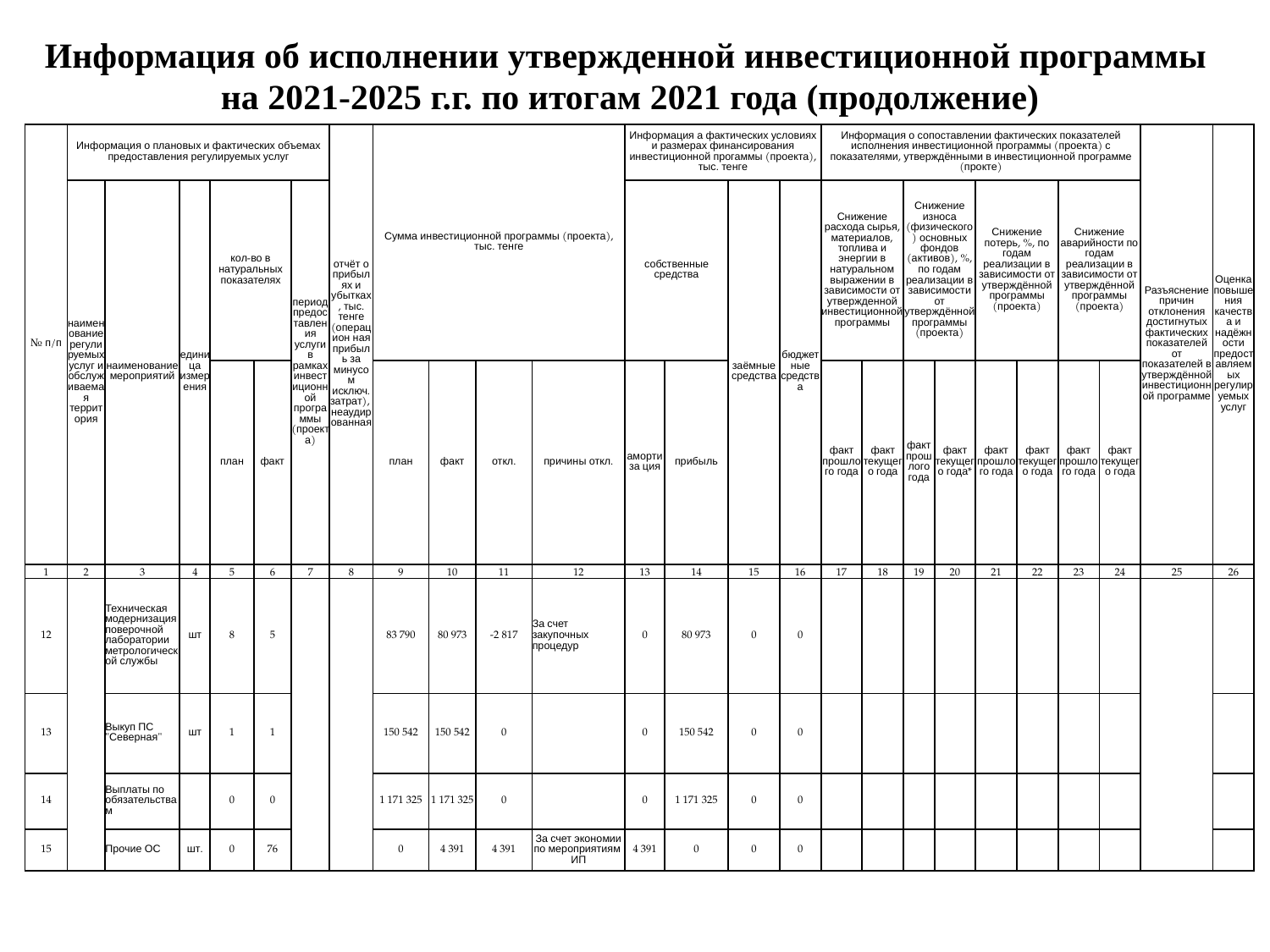

Информация об исполнении утвержденной инвестиционной программы
на 2021-2025 г.г. по итогам 2021 года (продолжение)
| № п/п | Информация о плановых и фактических объемах предоставления регулируемых услуг |  |  |  |  |  | отчёт о прибылях и убытках, тыс. тенге (операцион ная прибыль за минусом исключ. затрат), неаудированная | Сумма инвестиционной программы (проекта), тыс. тенге |  |  |  | Информация а фактических условиях и размерах финансирования инвестиционной прогаммы (проекта), тыс. тенге |  |  |  | Информация о сопоставлении фактических показателей исполнения инвестиционной программы (проекта) с показателями, утверждёнными в инвестиционной программе (прокте) |  |  |  |  |  |  |  | Разъяснение причин отклонения достигнутых фактических показателей от показателей в утверждённой инвестиционной программе | Оценка повышения качества и надёжности предоставляемых регулируемых услуг |
| --- | --- | --- | --- | --- | --- | --- | --- | --- | --- | --- | --- | --- | --- | --- | --- | --- | --- | --- | --- | --- | --- | --- | --- | --- | --- |
|  | наименование регулируемых услуг и обслуживаемая территория | наименование мероприятий | едини ца измерения | кол-во в натуральных показателях |  | период предоставления услуги в рамках инвестиционной программы (проекта) |  |  |  |  |  | собственные средства |  | заёмные средства | бюджетные средства | Снижение расхода сырья, материалов, топлива и энергии в натуральном выражении в зависимости от утвержденной инвестиционной программы |  | Снижение износа (физического) основных фондов (активов), %, по годам реализации в зависимости от утверждённой программы (проекта) |  | Снижение потерь, %, по годам реализации в зависимости от утверждённой программы (проекта) |  | Снижение аварийности по годам реализации в зависимости от утверждённой программы (проекта) |  |  |  |
|  |  |  |  | план | факт |  |  | план | факт | откл. | причины откл. | амортиза ция | прибыль |  |  | факт прошлого года | факт текущего года | факт прошлого года | факт текущего года\* | факт прошлого года | факт текущего года | факт прошлого года | факт текущего года |  |  |
| 1 | 2 | 3 | 4 | 5 | 6 | 7 | 8 | 9 | 10 | 11 | 12 | 13 | 14 | 15 | 16 | 17 | 18 | 19 | 20 | 21 | 22 | 23 | 24 | 25 | 26 |
| 12 |  | Техническая модернизация поверочной лаборатории метрологической службы | шт | 8 | 5 |  |  | 83 790 | 80 973 | -2 817 | За счет закупочных процедур | 0 | 80 973 | 0 | 0 |  |  |  |  |  |  |  |  |  |  |
| 13 |  | Выкуп ПС "Северная" | шт | 1 | 1 |  |  | 150 542 | 150 542 | 0 |  | 0 | 150 542 | 0 | 0 |  |  |  |  |  |  |  |  |  |  |
| 14 |  | Выплаты по обязательствам |  | 0 | 0 |  |  | 1 171 325 | 1 171 325 | 0 |  | 0 | 1 171 325 | 0 | 0 |  |  |  |  |  |  |  |  |  |  |
| 15 |  | Прочие ОС | шт. | 0 | 76 |  |  | 0 | 4 391 | 4 391 | За счет экономии по мероприятиям ИП | 4 391 | 0 | 0 | 0 |  |  |  |  |  |  |  |  |  |  |